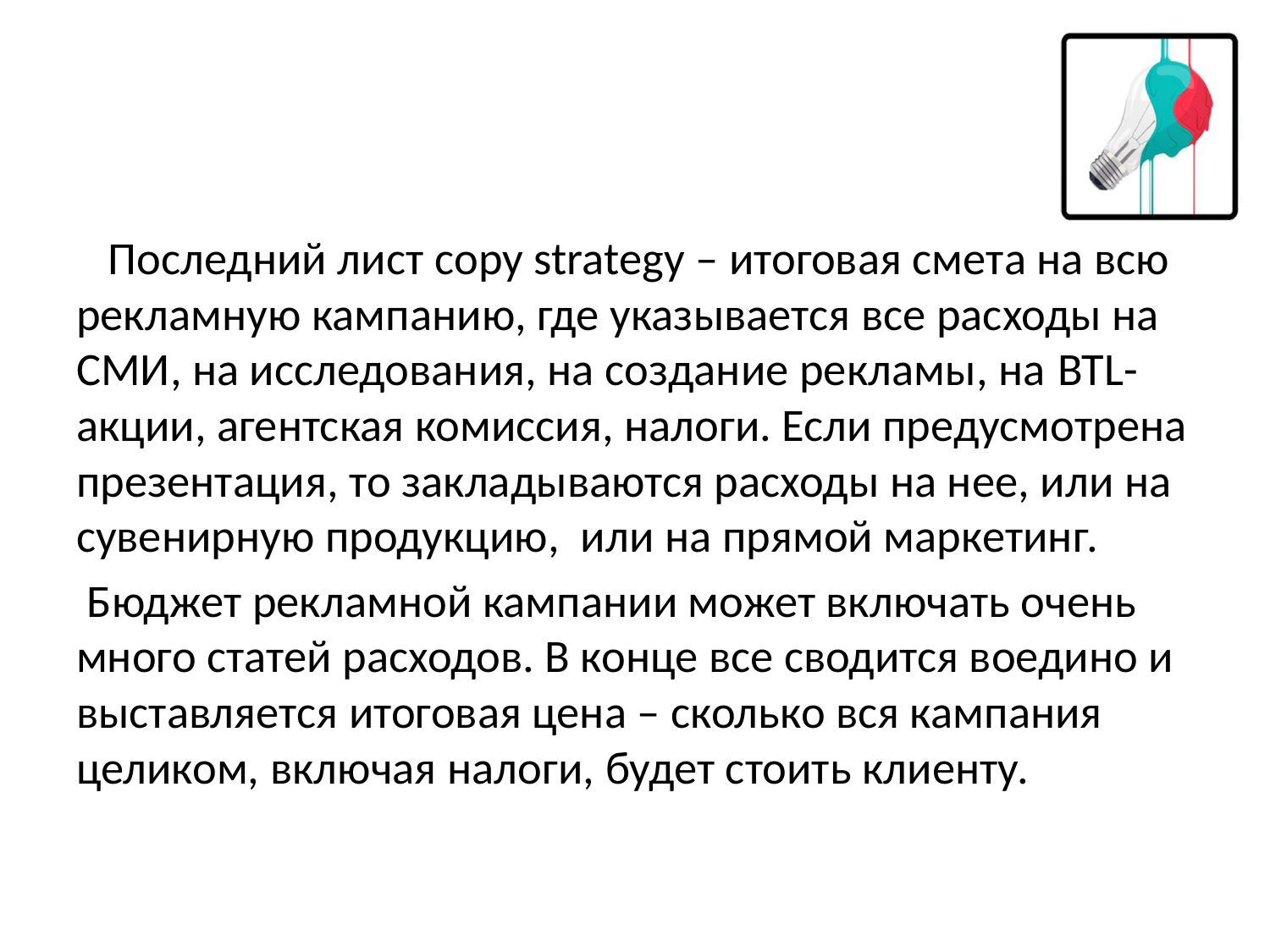

Последний лист copy strategy – итоговая смета на всю рекламную кампанию, где указывается все расходы на СМИ, на исследования, на создание рекламы, на BTL-акции, агентская комиссия, налоги. Если предусмотрена презентация, то закладываются расходы на нее, или на сувенирную продукцию,  или на прямой маркетинг.
 Бюджет рекламной кампании может включать очень много статей расходов. В конце все сводится воедино и выставляется итоговая цена – сколько вся кампания целиком, включая налоги, будет стоить клиенту.